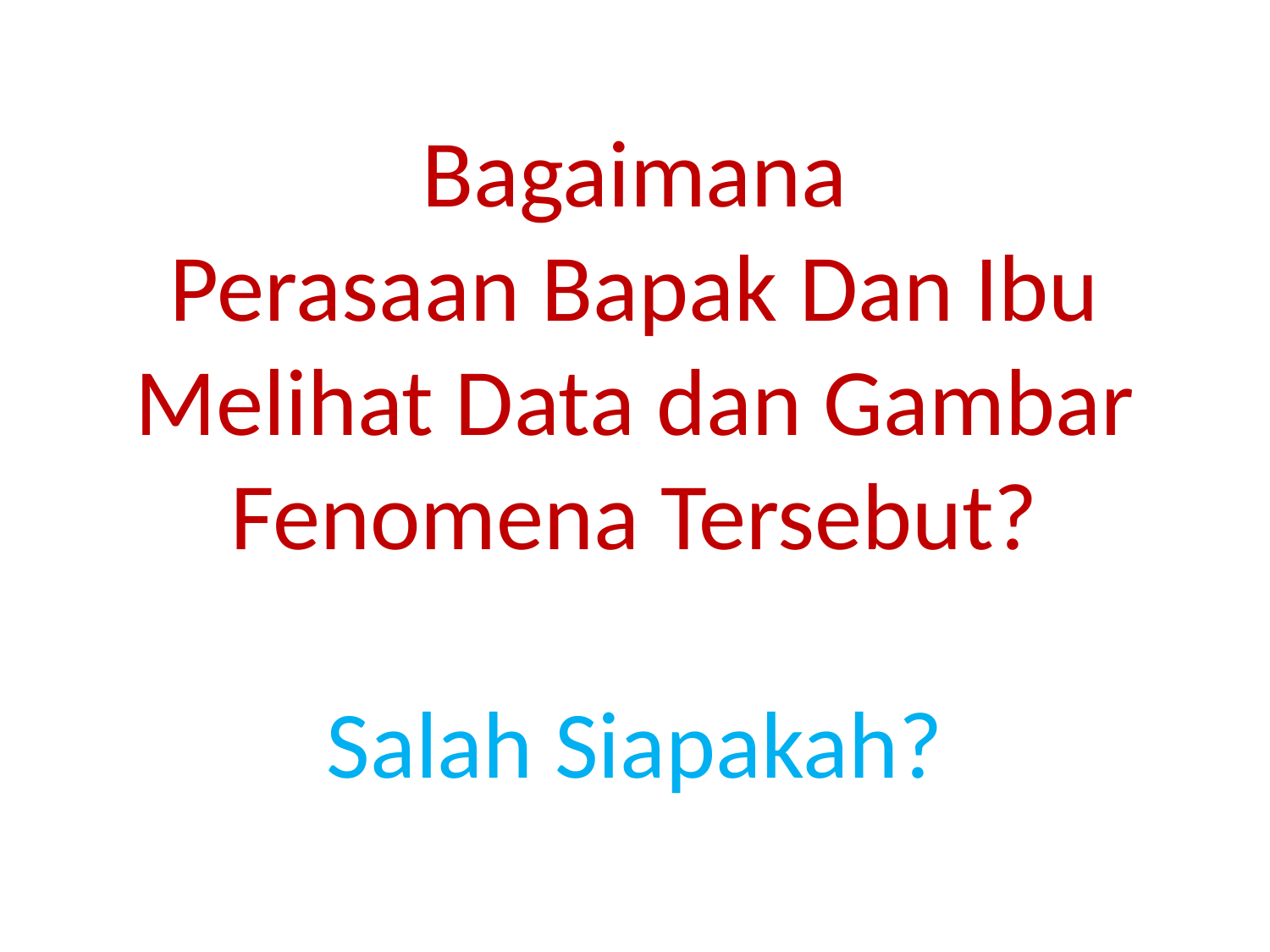

Bagaimana
Perasaan Bapak Dan Ibu
Melihat Data dan Gambar
Fenomena Tersebut?

Salah Siapakah?